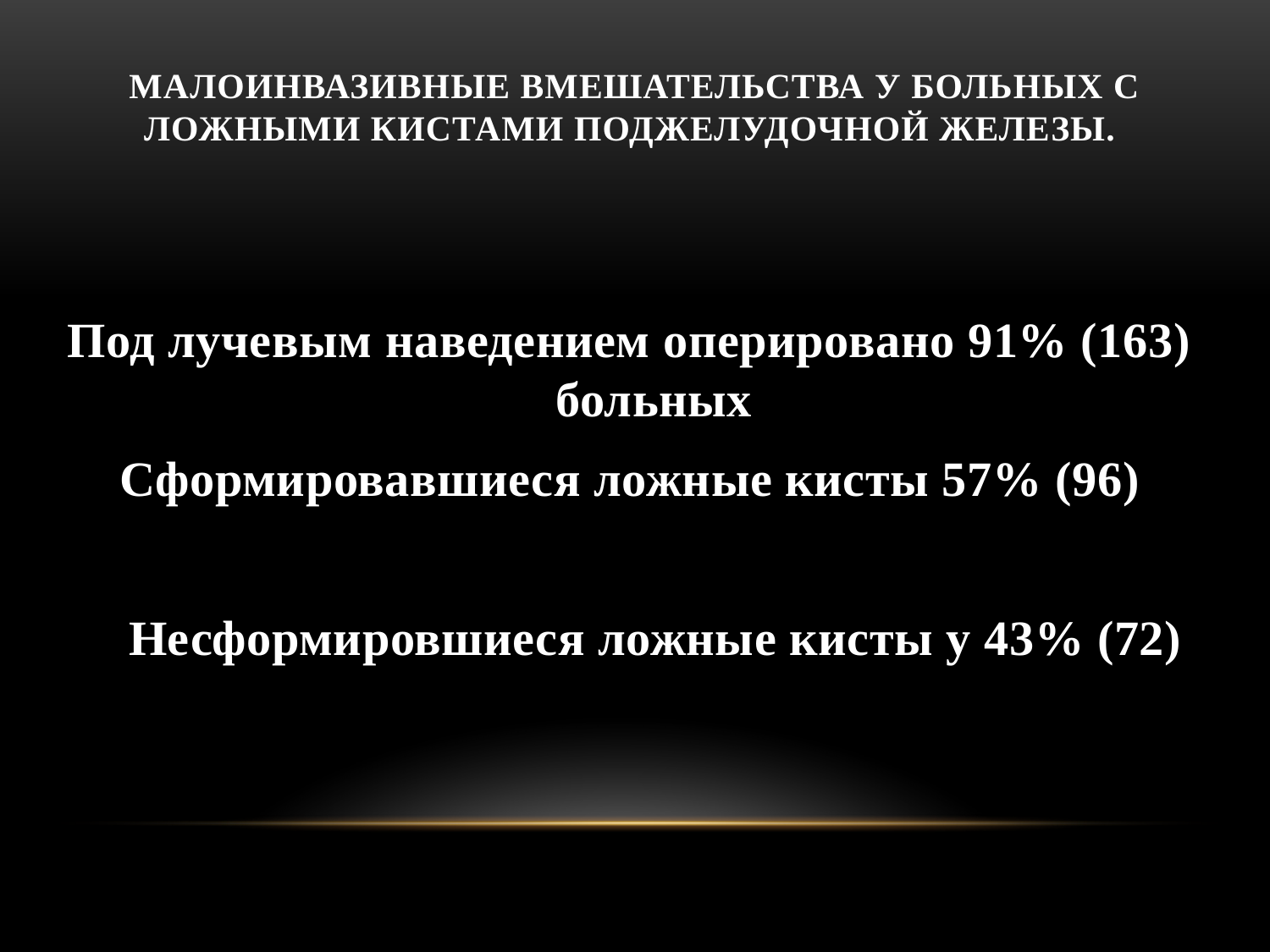

# Малоинвазивные вмешательства у больных с ложными кистами поджелудочной железы.

Под лучевым наведением оперировано 91% (163) больных
Сформировавшиеся ложные кисты 57% (96)

    Несформировшиеся ложные кисты у 43% (72)